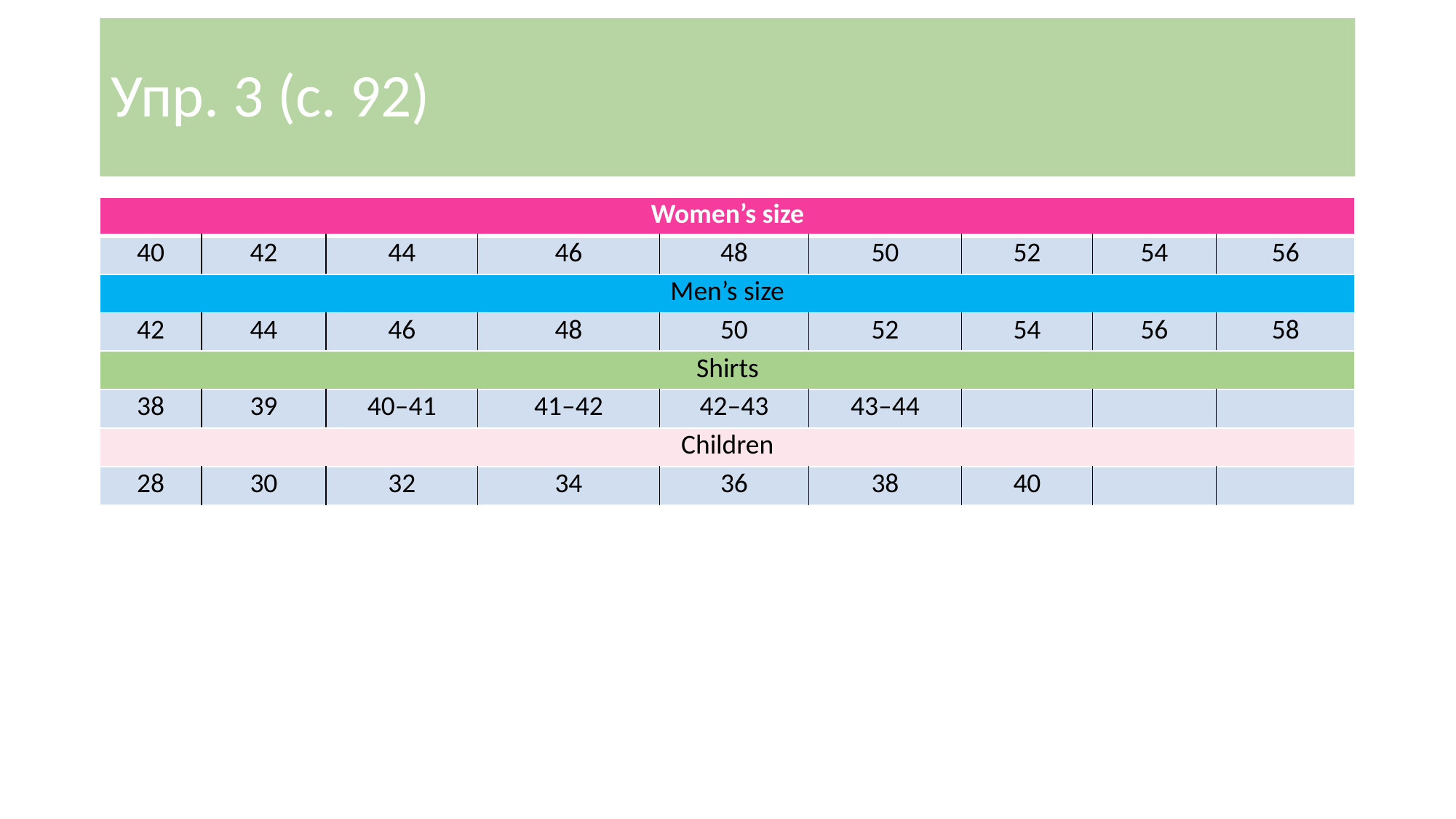

# Упр. 3 (с. 92)
| Women’s size |  |  |  |  |  |  |  |  |
| --- | --- | --- | --- | --- | --- | --- | --- | --- |
| 40 | 42 | 44 | 46 | 48 | 50 | 52 | 54 | 56 |
| Men’s size |  |  |  |  |  |  |  |  |
| 42 | 44 | 46 | 48 | 50 | 52 | 54 | 56 | 58 |
| Shirts |  |  |  |  |  |  |  |  |
| 38 | 39 | 40–41 | 41–42 | 42–43 | 43–44 |  |  |  |
| Children |  |  |  |  |  |  |  |  |
| 28 | 30 | 32 | 34 | 36 | 38 | 40 |  |  |